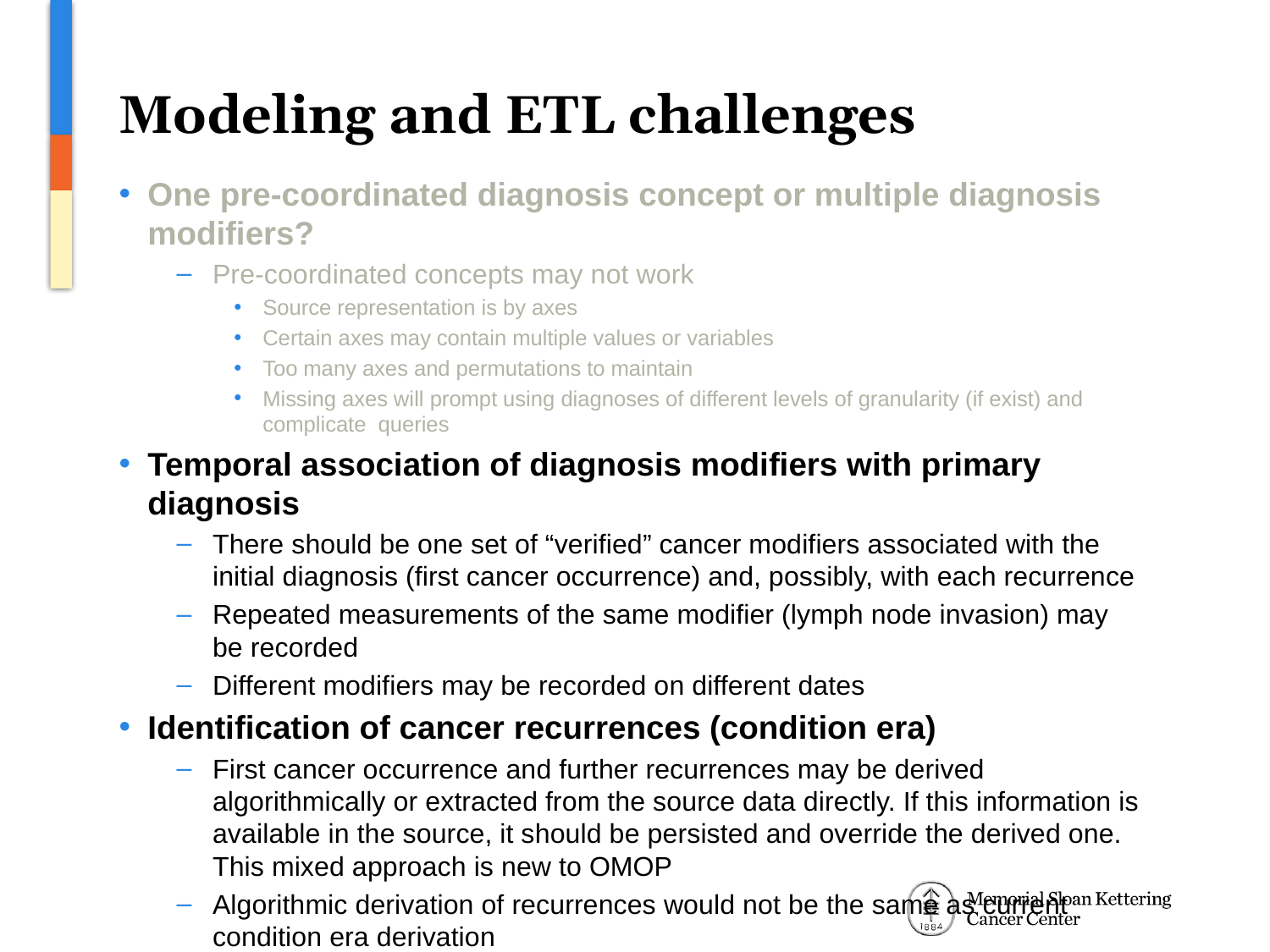

# Modeling and ETL challenges
One pre-coordinated diagnosis concept or multiple diagnosis modifiers?
Pre-coordinated concepts may not work
Source representation is by axes
Certain axes may contain multiple values or variables
Too many axes and permutations to maintain
Missing axes will prompt using diagnoses of different levels of granularity (if exist) and complicate  queries
Temporal association of diagnosis modifiers with primary diagnosis
There should be one set of “verified” cancer modifiers associated with the initial diagnosis (first cancer occurrence) and, possibly, with each recurrence
Repeated measurements of the same modifier (lymph node invasion) may be recorded
Different modifiers may be recorded on different dates
Identification of cancer recurrences (condition era)
First cancer occurrence and further recurrences may be derived algorithmically or extracted from the source data directly. If this information is available in the source, it should be persisted and override the derived one. This mixed approach is new to OMOP
Algorithmic derivation of recurrences would not be the same as current condition era derivation